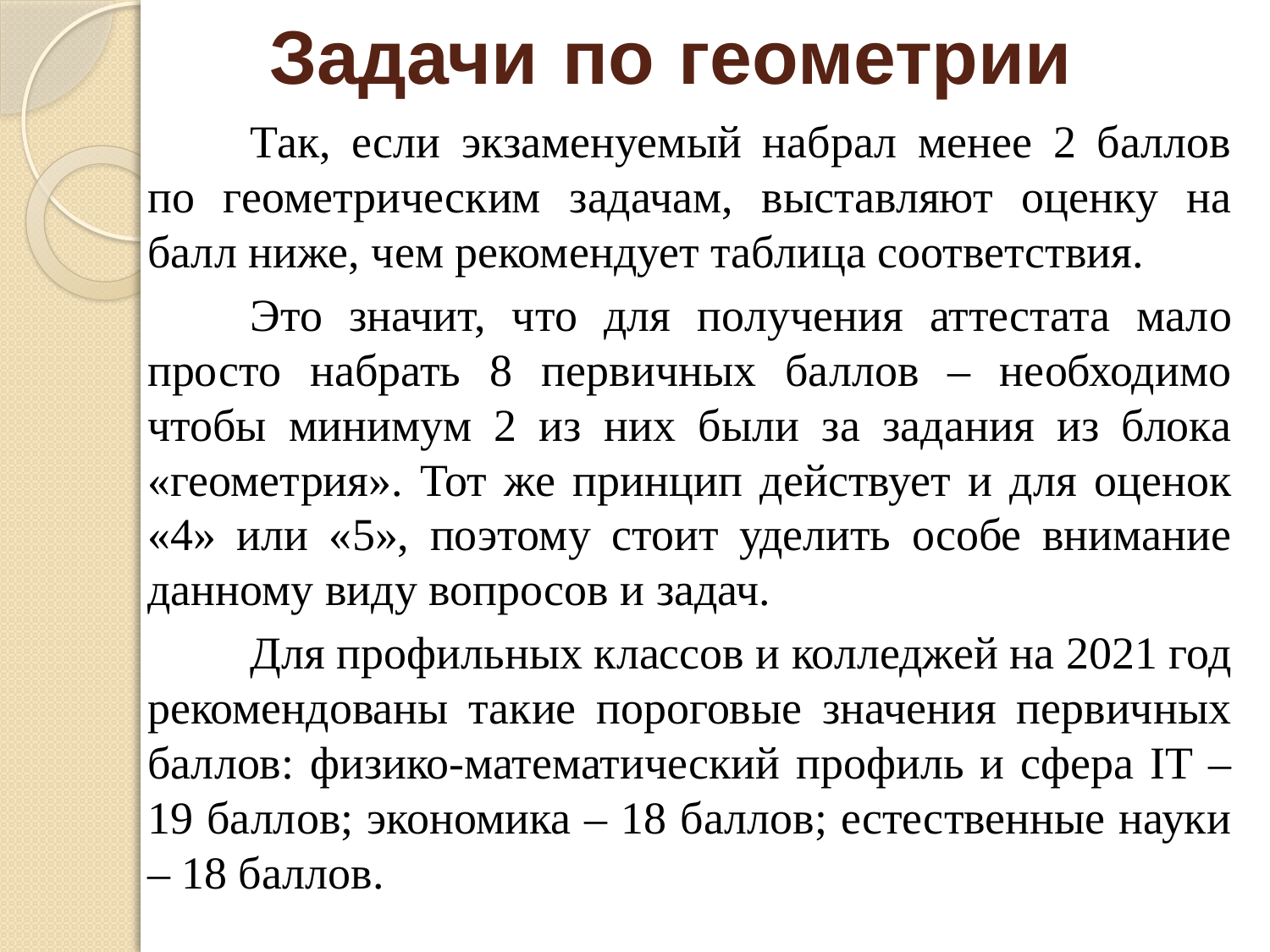

# Задачи по геометрии
	Так, если экзаменуемый набрал менее 2 баллов по геометрическим задачам, выставляют оценку на балл ниже, чем рекомендует таблица соответствия.
	Это значит, что для получения аттестата мало просто набрать 8 первичных баллов – необходимо чтобы минимум 2 из них были за задания из блока «геометрия». Тот же принцип действует и для оценок «4» или «5», поэтому стоит уделить особе внимание данному виду вопросов и задач.
	Для профильных классов и колледжей на 2021 год рекомендованы такие пороговые значения первичных баллов: физико-математический профиль и сфера IT – 19 баллов; экономика – 18 баллов; естественные науки – 18 баллов.